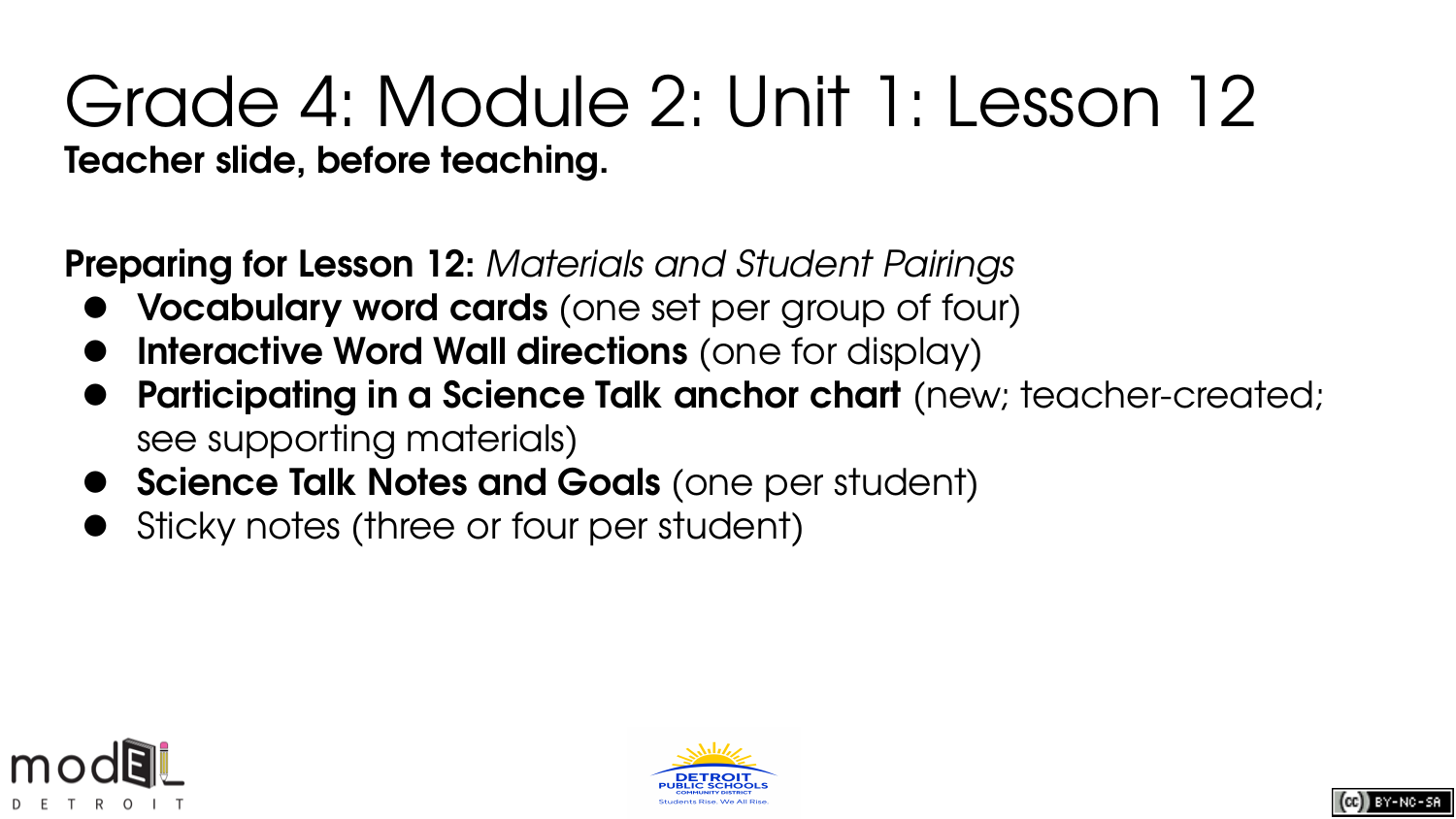

# Grade 4: Module 2: Unit 1: Lesson 12
Teacher slide, before teaching.
Preparing for Lesson 12: Materials and Student Pairings
Vocabulary word cards (one set per group of four)
Interactive Word Wall directions (one for display)
Participating in a Science Talk anchor chart (new; teacher-created; see supporting materials)
Science Talk Notes and Goals (one per student)
Sticky notes (three or four per student)